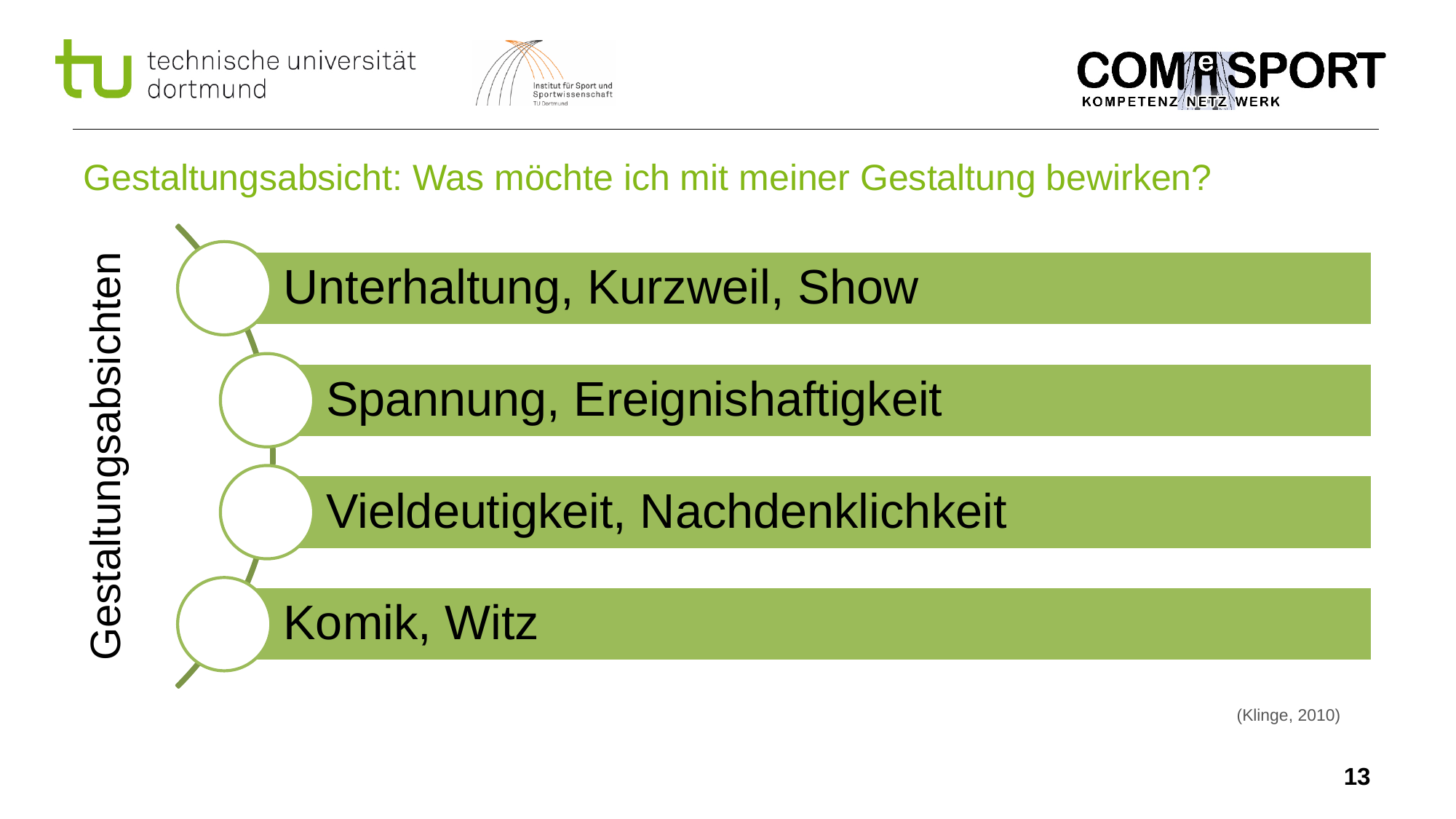

# Gestaltungsabsicht: Was möchte ich mit meiner Gestaltung bewirken?
Unterhaltung, Kurzweil, Show
Spannung, Ereignishaftigkeit
Vieldeutigkeit, Nachdenklichkeit
Komik, Witz
Gestaltungsabsichten
(Klinge, 2010)
13